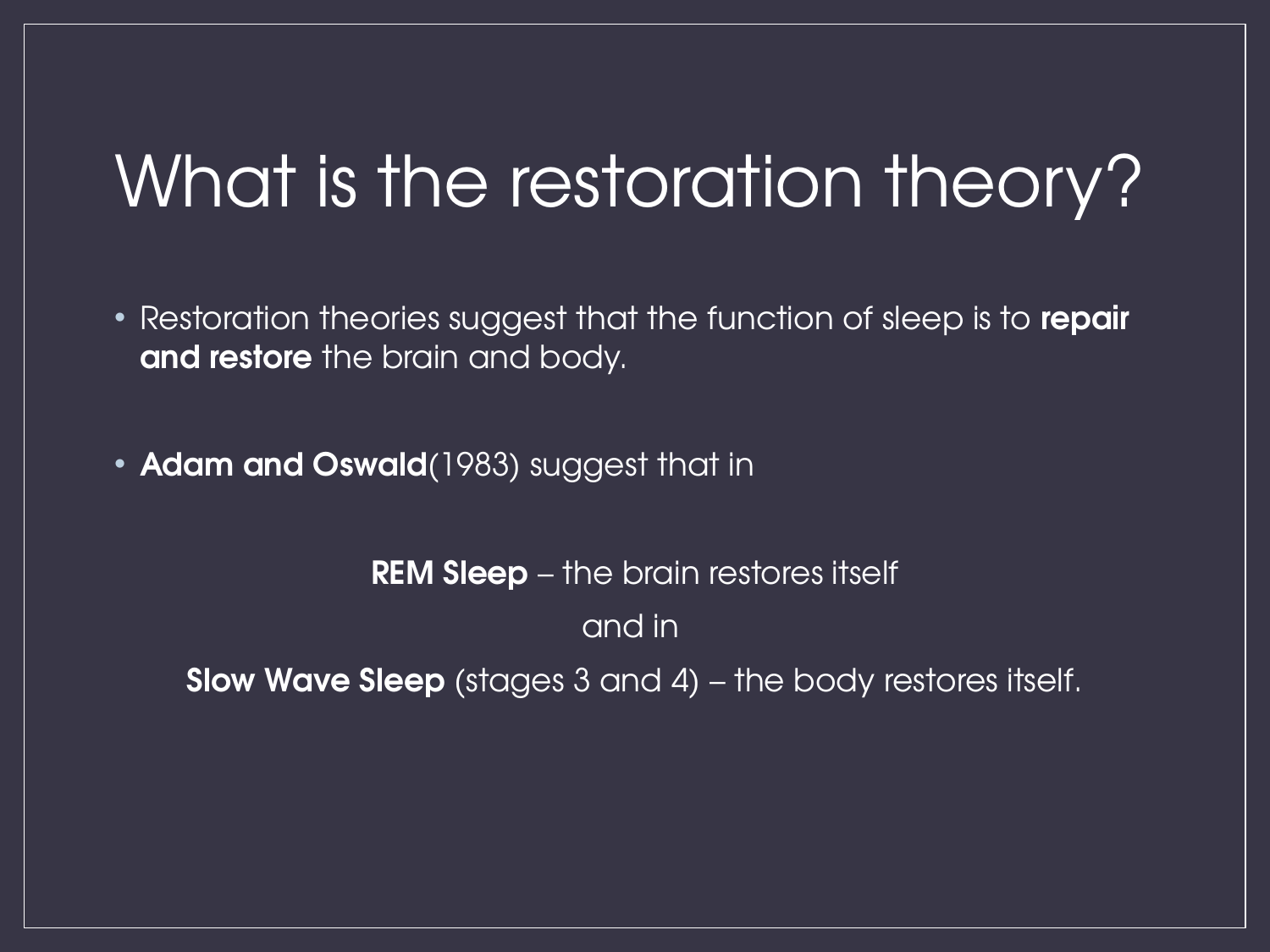

# What is the restoration theory?
Restoration theories suggest that the function of sleep is to repair and restore the brain and body.

Adam and Oswald(1983) suggest that in

REM Sleep – the brain restores itself
and in
Slow Wave Sleep (stages 3 and 4) – the body restores itself.